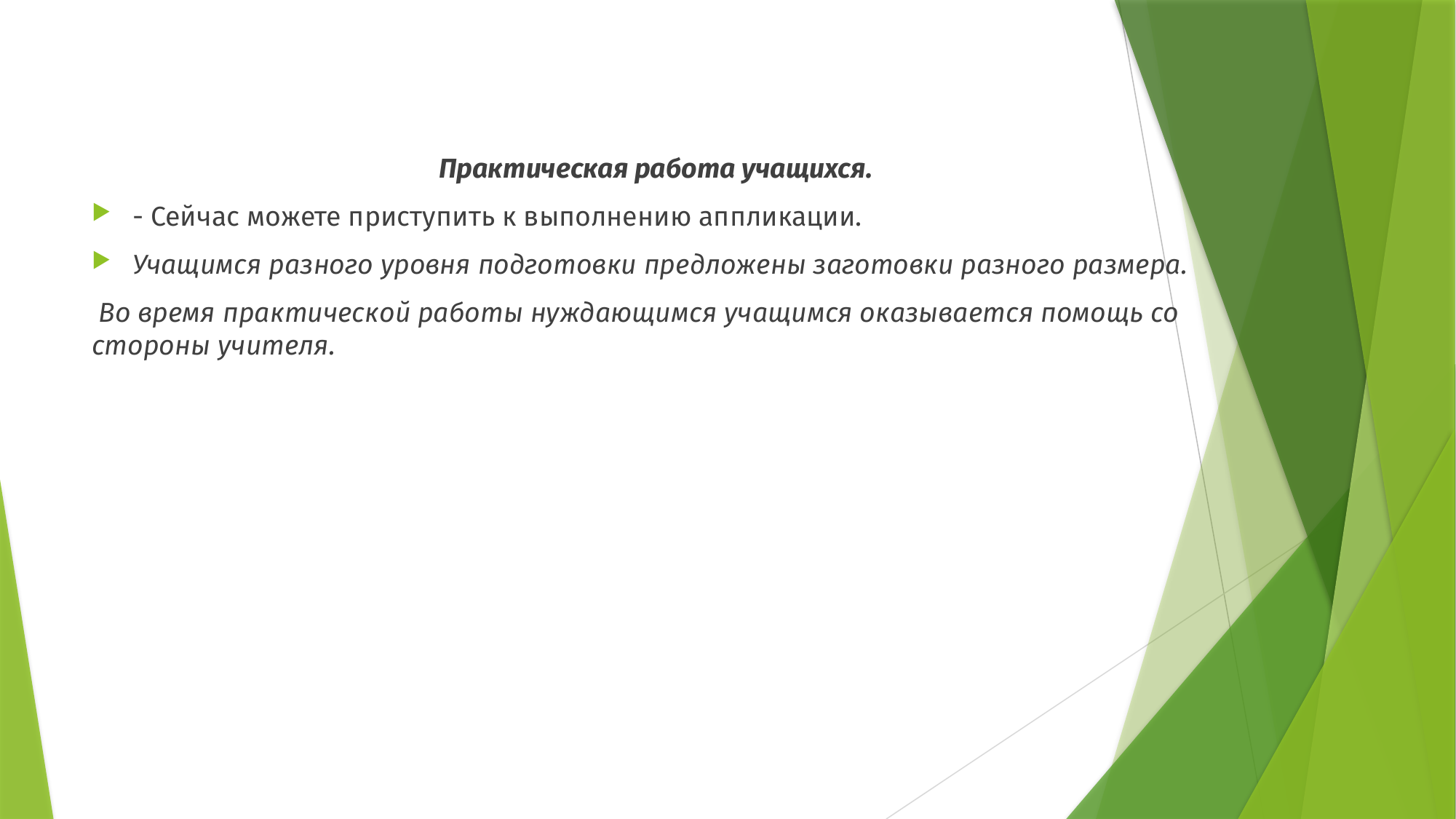

#
Практическая работа учащихся.
- Сейчас можете приступить к выполнению аппликации.
Учащимся разного уровня подготовки предложены заготовки разного размера.
 Во время практической работы нуждающимся учащимся оказывается помощь со стороны учителя.